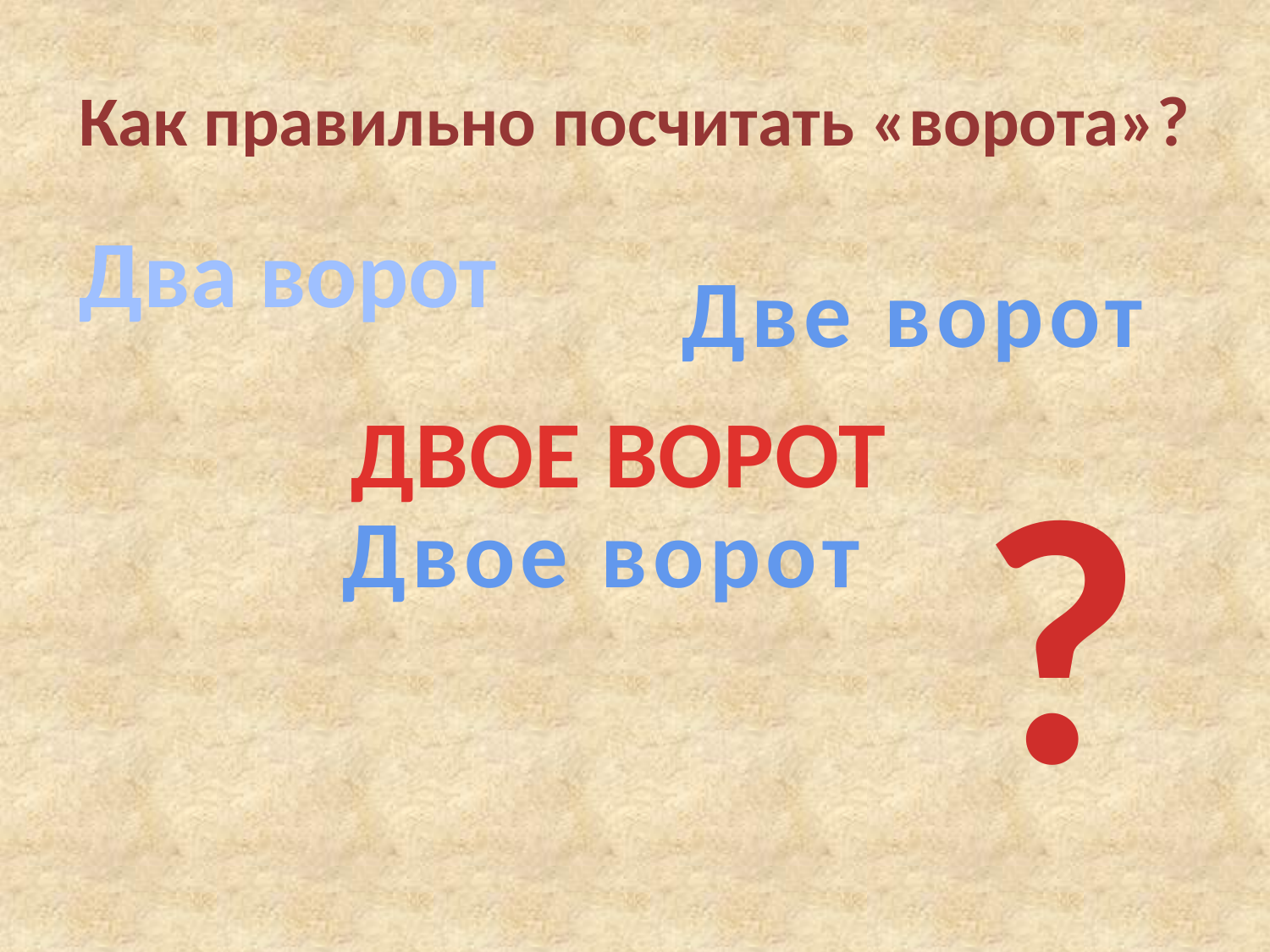

# Как правильно посчитать «ворота»?
Два ворот

Две ворот
ДВОЕ ВОРОТ
?
Двое ворот